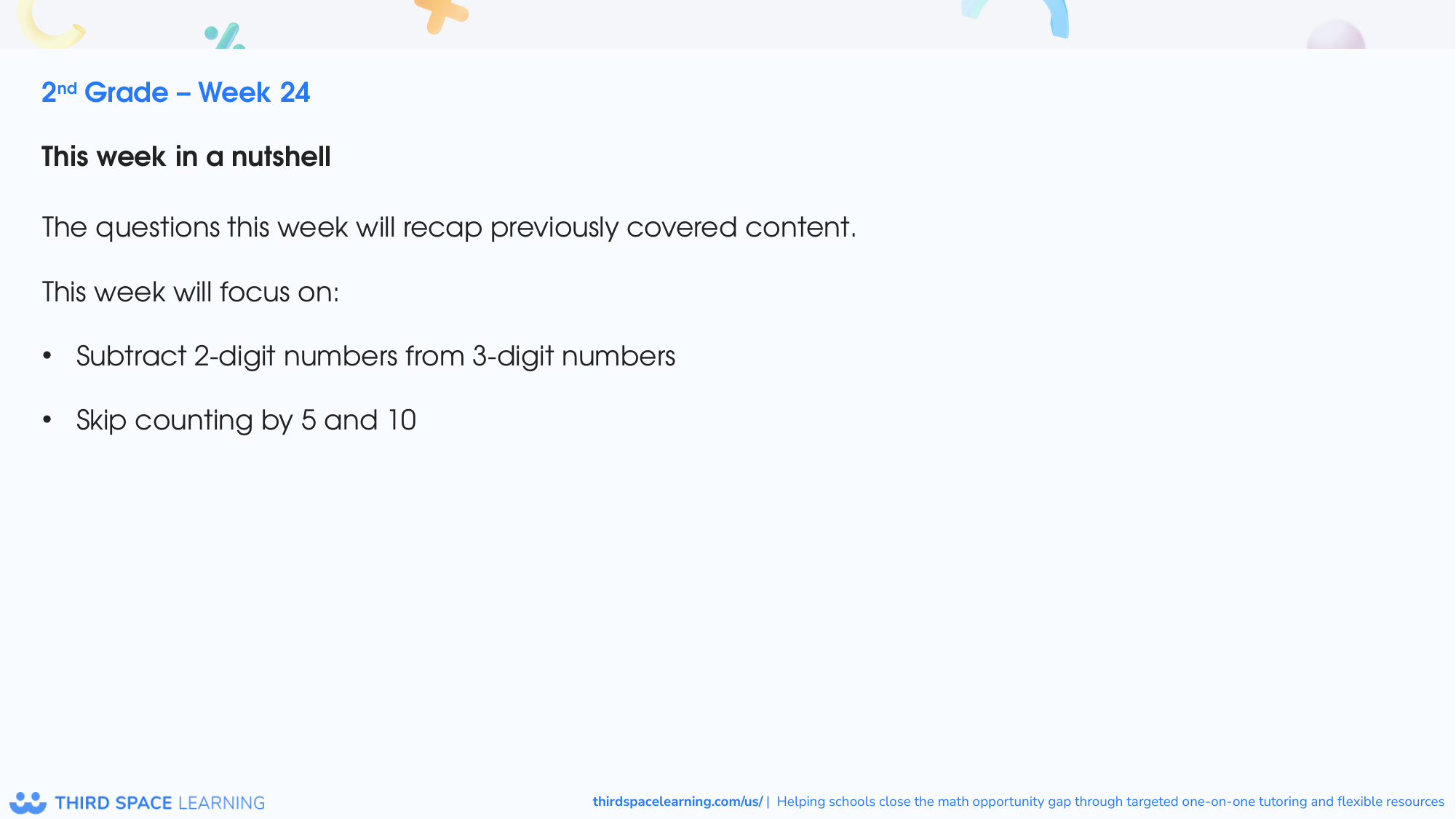

2nd Grade – Week 24
This week in a nutshell
The questions this week will recap previously covered content.
This week will focus on:
Subtract 2-digit numbers from 3-digit numbers
Skip counting by 5 and 10